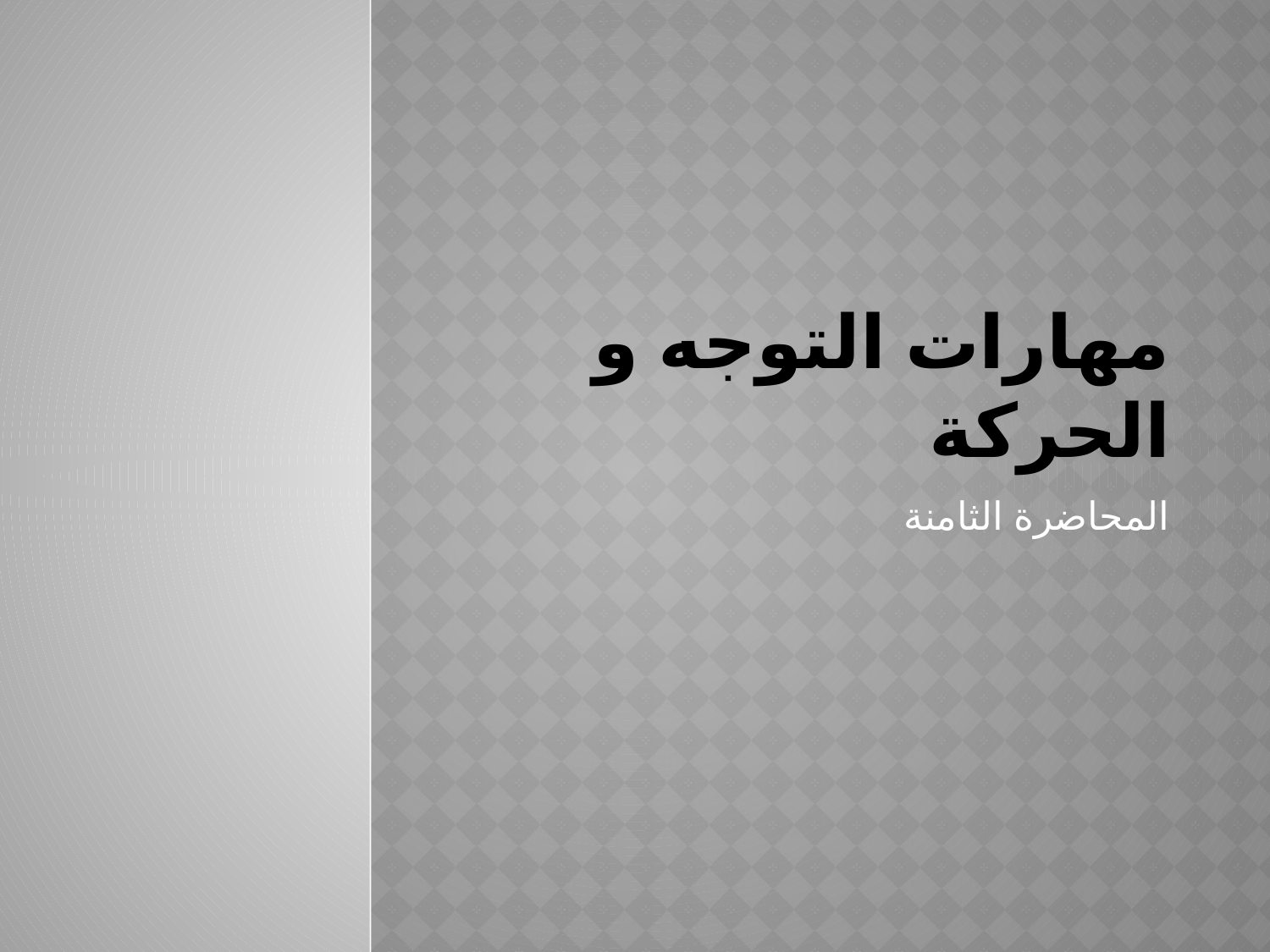

# مهارات التوجه و الحركة
المحاضرة الثامنة